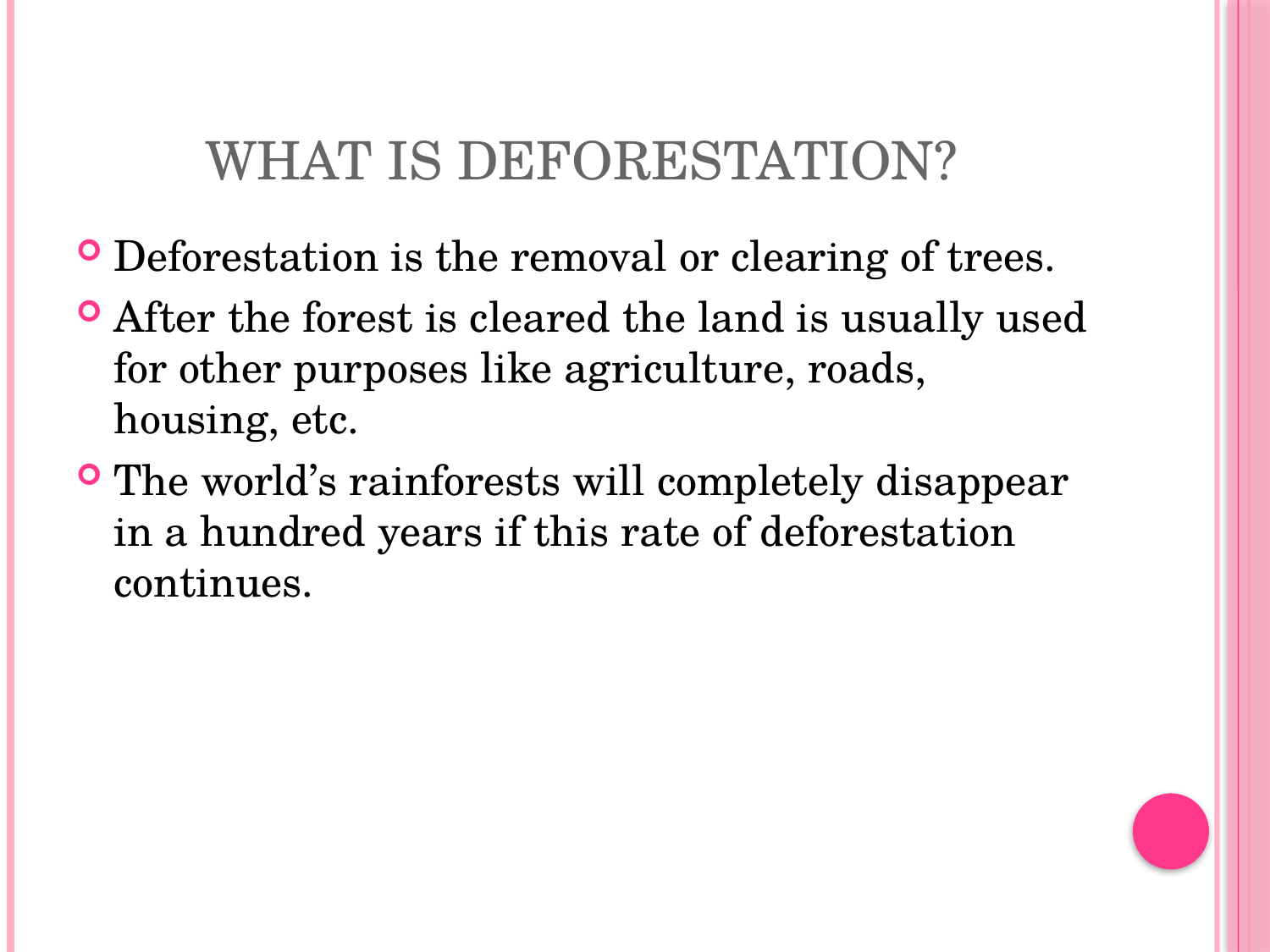

# What is Deforestation?
Deforestation is the removal or clearing of trees.
After the forest is cleared the land is usually used for other purposes like agriculture, roads, housing, etc.
The world’s rainforests will completely disappear in a hundred years if this rate of deforestation continues.